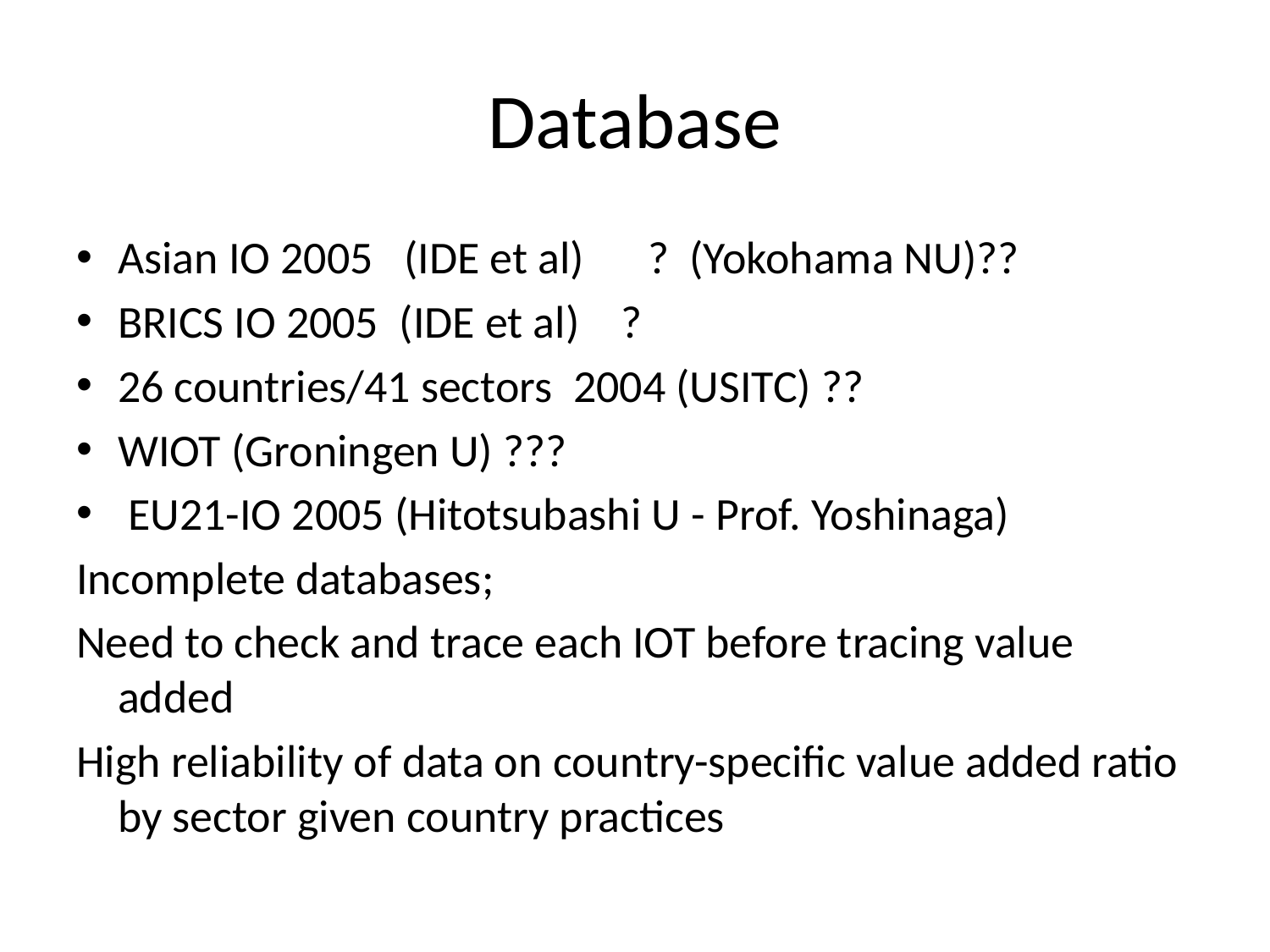

# Database
Asian IO 2005   (IDE et al)　?  (Yokohama NU)??
BRICS IO 2005  (IDE et al)    ?
26 countries/41 sectors  2004 (USITC) ??
WIOT (Groningen U) ???
 EU21-IO 2005 (Hitotsubashi U - Prof. Yoshinaga)
Incomplete databases;
Need to check and trace each IOT before tracing value added
High reliability of data on country-specific value added ratio by sector given country practices